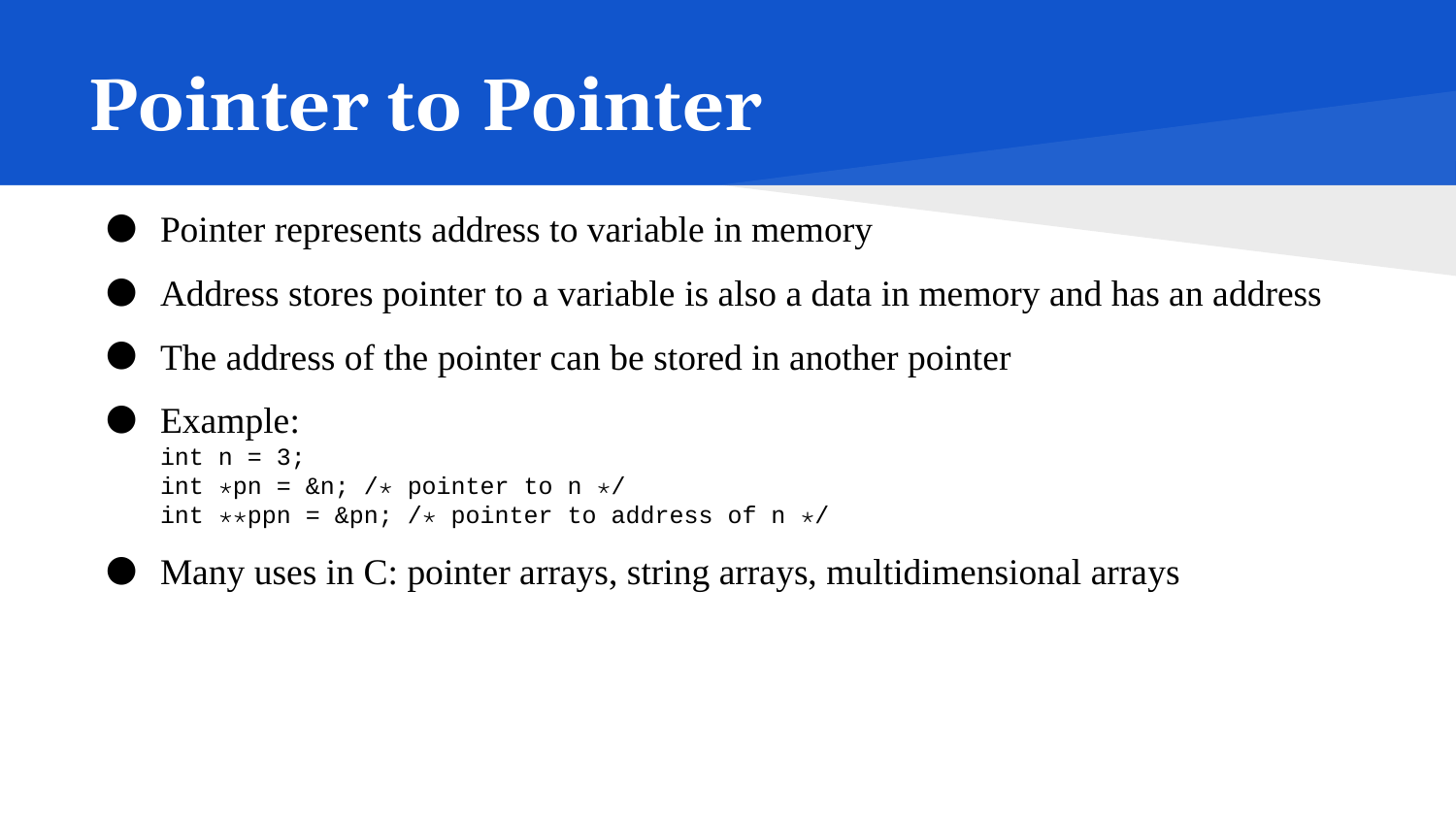

# Pointer to Pointer
Pointer represents address to variable in memory
Address stores pointer to a variable is also a data in memory and has an address
The address of the pointer can be stored in another pointer
Example:
int n = 3;
int ∗pn = &n; /∗ pointer to n ∗/
int ∗∗ppn = &pn; /∗ pointer to address of n ∗/
Many uses in C: pointer arrays, string arrays, multidimensional arrays